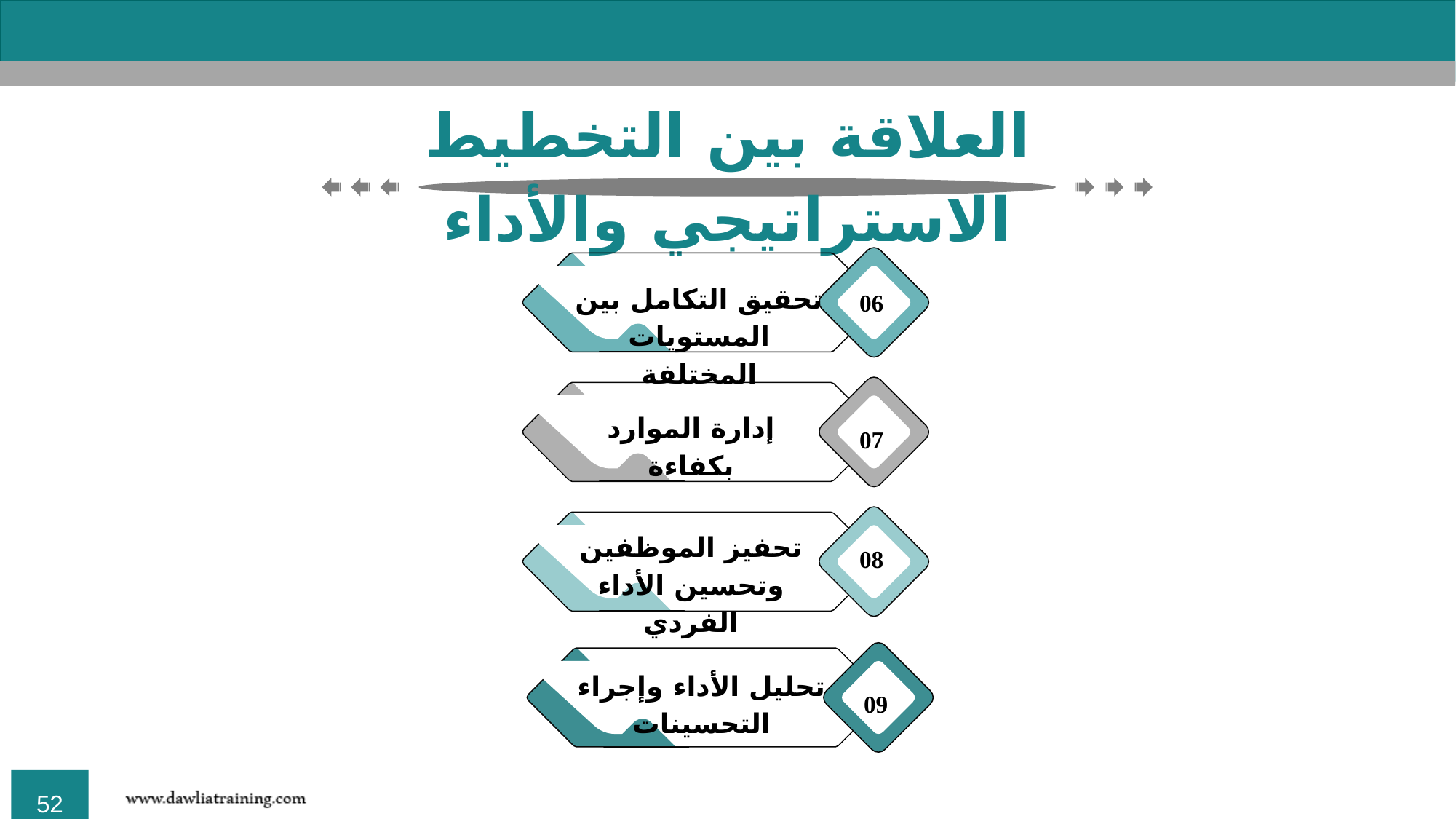

العلاقة بين التخطيط الاستراتيجي والأداء

تحقيق التكامل بين المستويات المختلفة
06

إدارة الموارد بكفاءة
07

تحفيز الموظفين وتحسين الأداء الفردي
08

تحليل الأداء وإجراء التحسينات
09